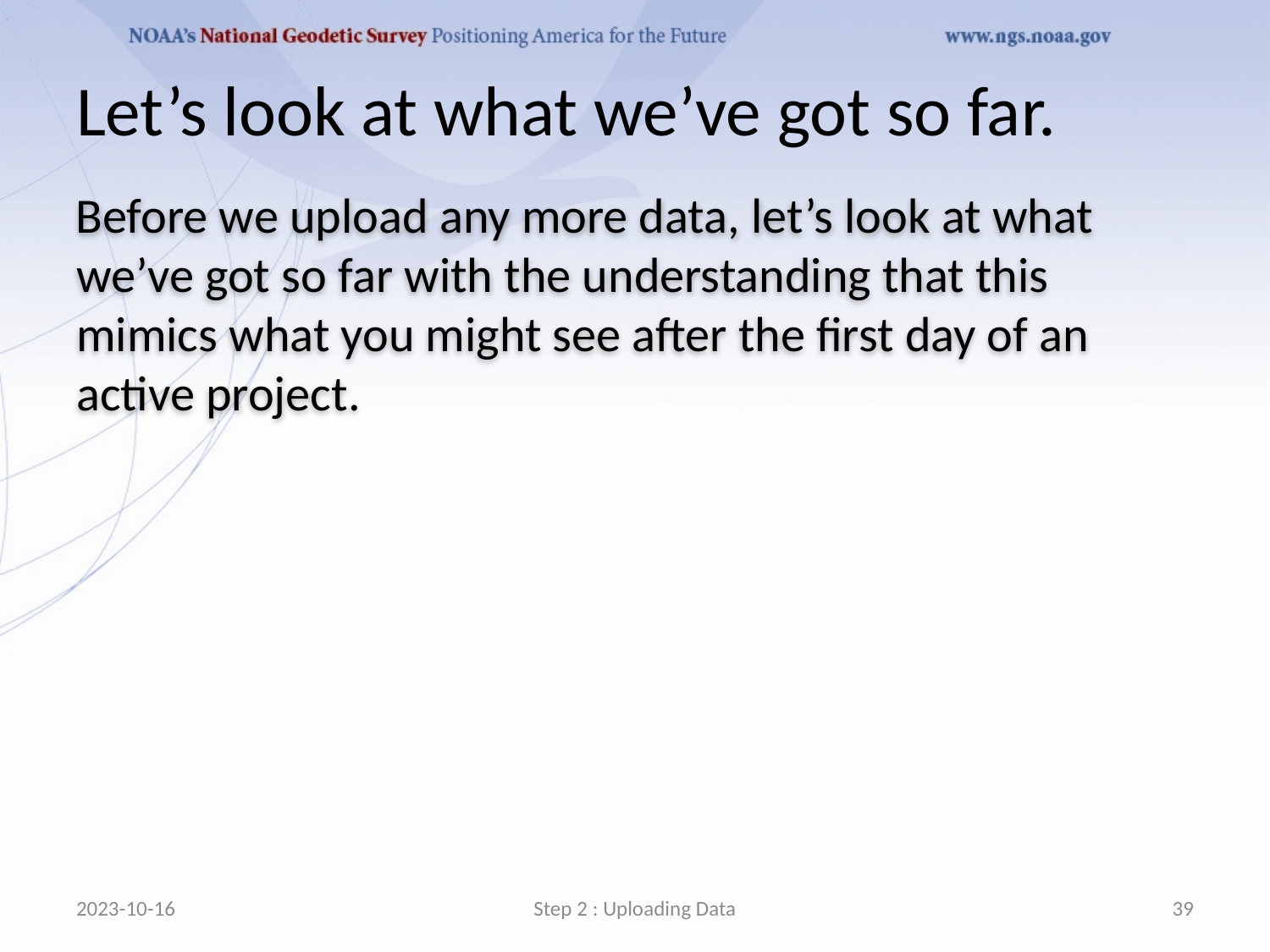

# Let’s look at what we’ve got so far.
Before we upload any more data, let’s look at what we’ve got so far with the understanding that this mimics what you might see after the first day of an active project.
2023-10-16
Step 2 : Uploading Data
39